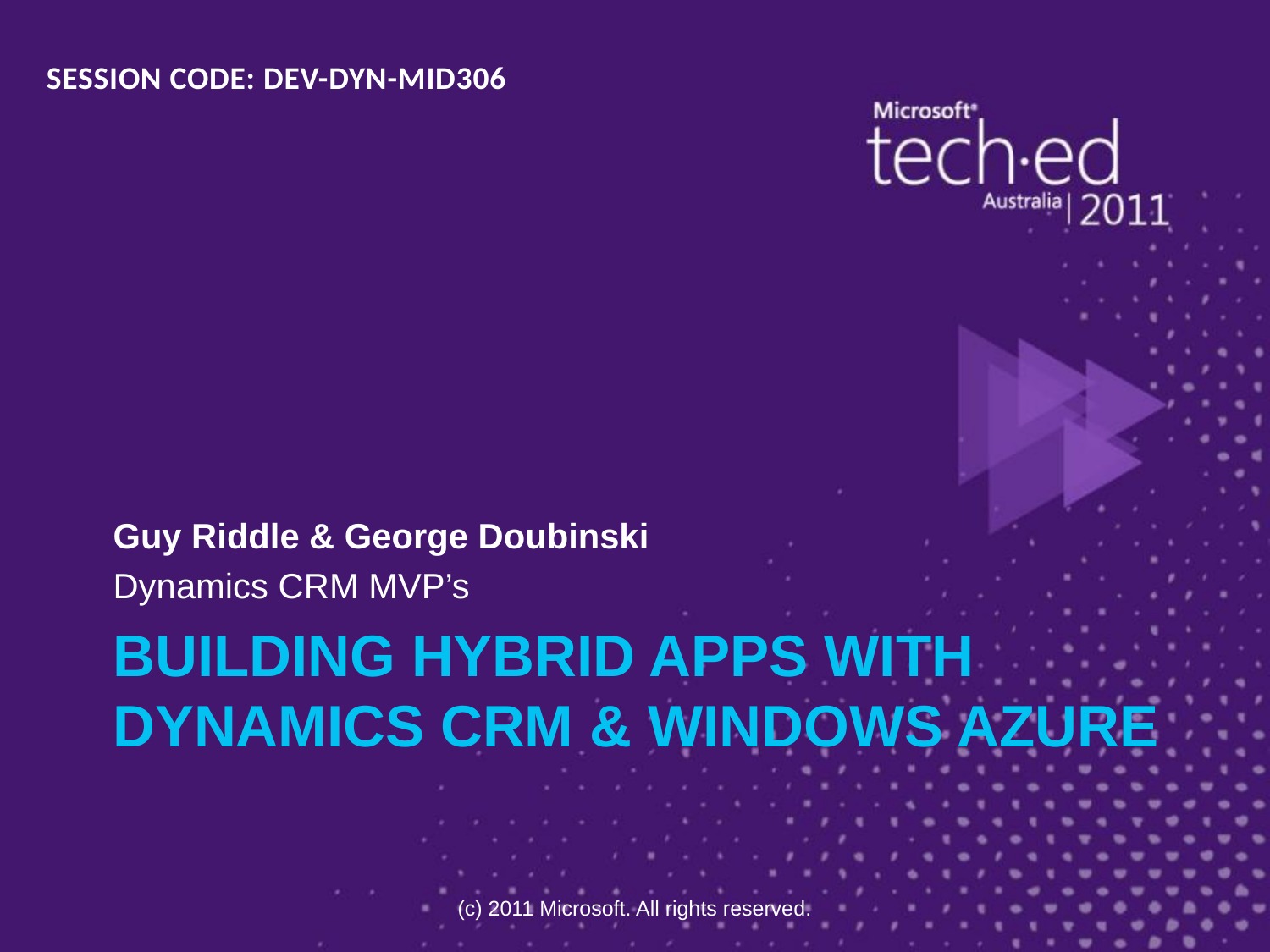

SESSION CODE: DEV-DYN-MID306
Guy Riddle & George Doubinski
Dynamics CRM MVP’s
# Building Hybrid Apps with Dynamics CRM & Windows Azure
(c) 2011 Microsoft. All rights reserved.